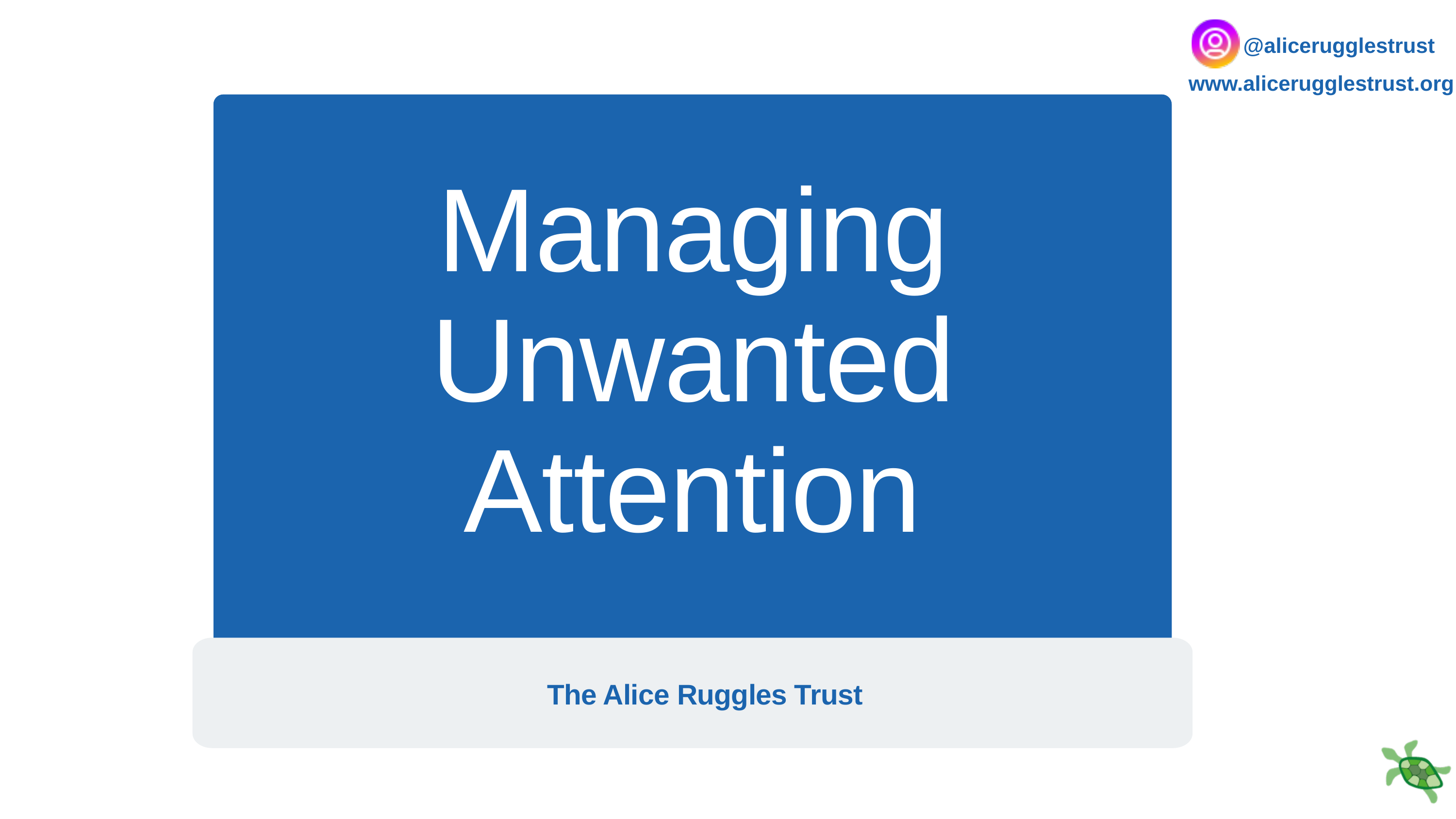

@alicerugglestrust
www.alicerugglestrust.org

Managing Unwanted Attention

The Alice Ruggles Trust